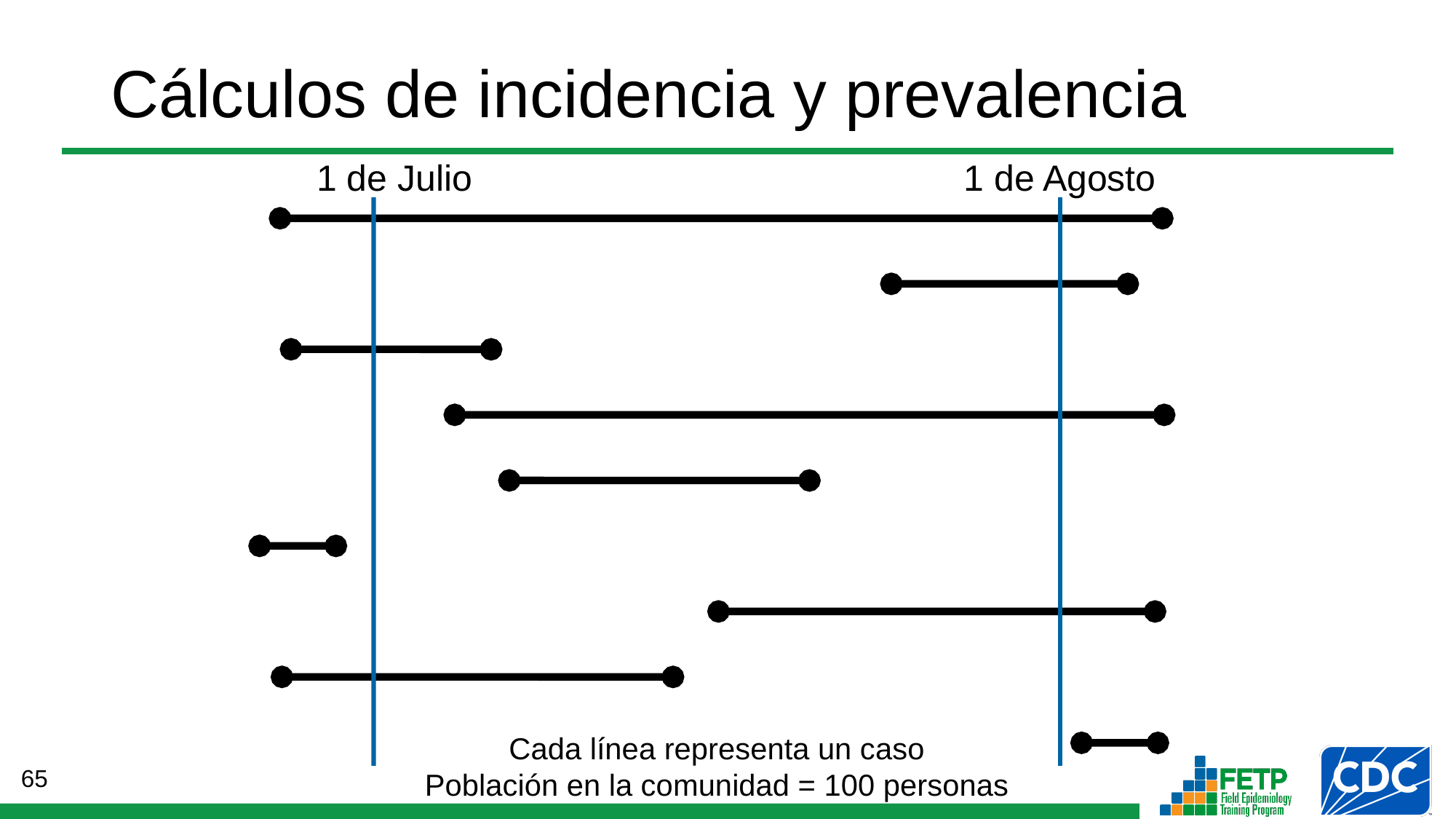

# Cálculos de incidencia y prevalencia
1 de Julio
1 de Agosto

Cada línea representa un caso
Población en la comunidad = 100 personas